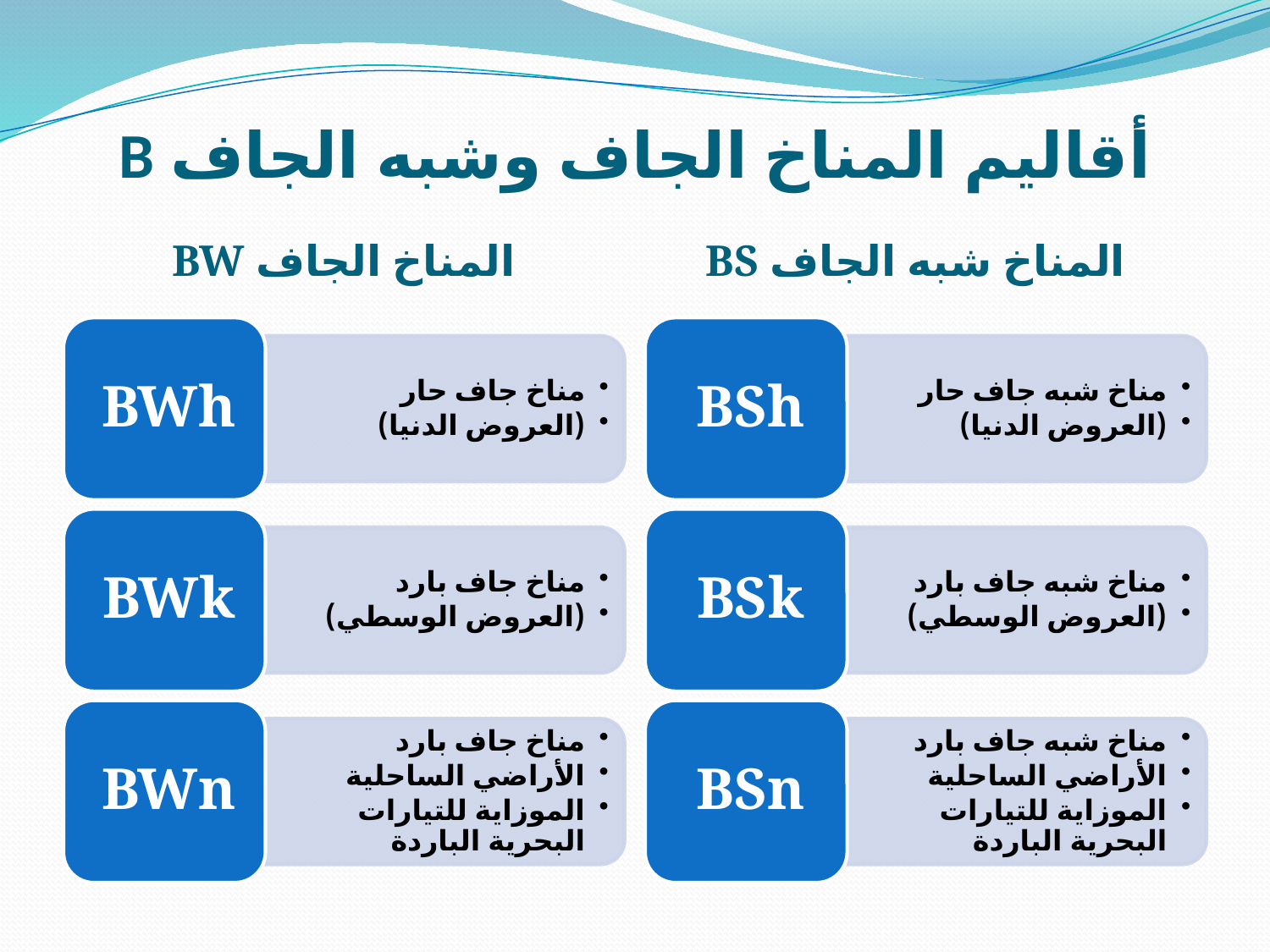

# أقاليم المناخ الجاف وشبه الجاف B
المناخ الجاف BW
المناخ شبه الجاف BS
مناخ جاف حار
(العروض الدنيا)
BWh
مناخ جاف بارد
(العروض الوسطي)
BWk
مناخ جاف بارد
الأراضي الساحلية
الموزاية للتيارات البحرية الباردة
BWn
مناخ شبه جاف حار
(العروض الدنيا)
BSh
مناخ شبه جاف بارد
(العروض الوسطي)
BSk
مناخ شبه جاف بارد
الأراضي الساحلية
الموزاية للتيارات البحرية الباردة
BSn